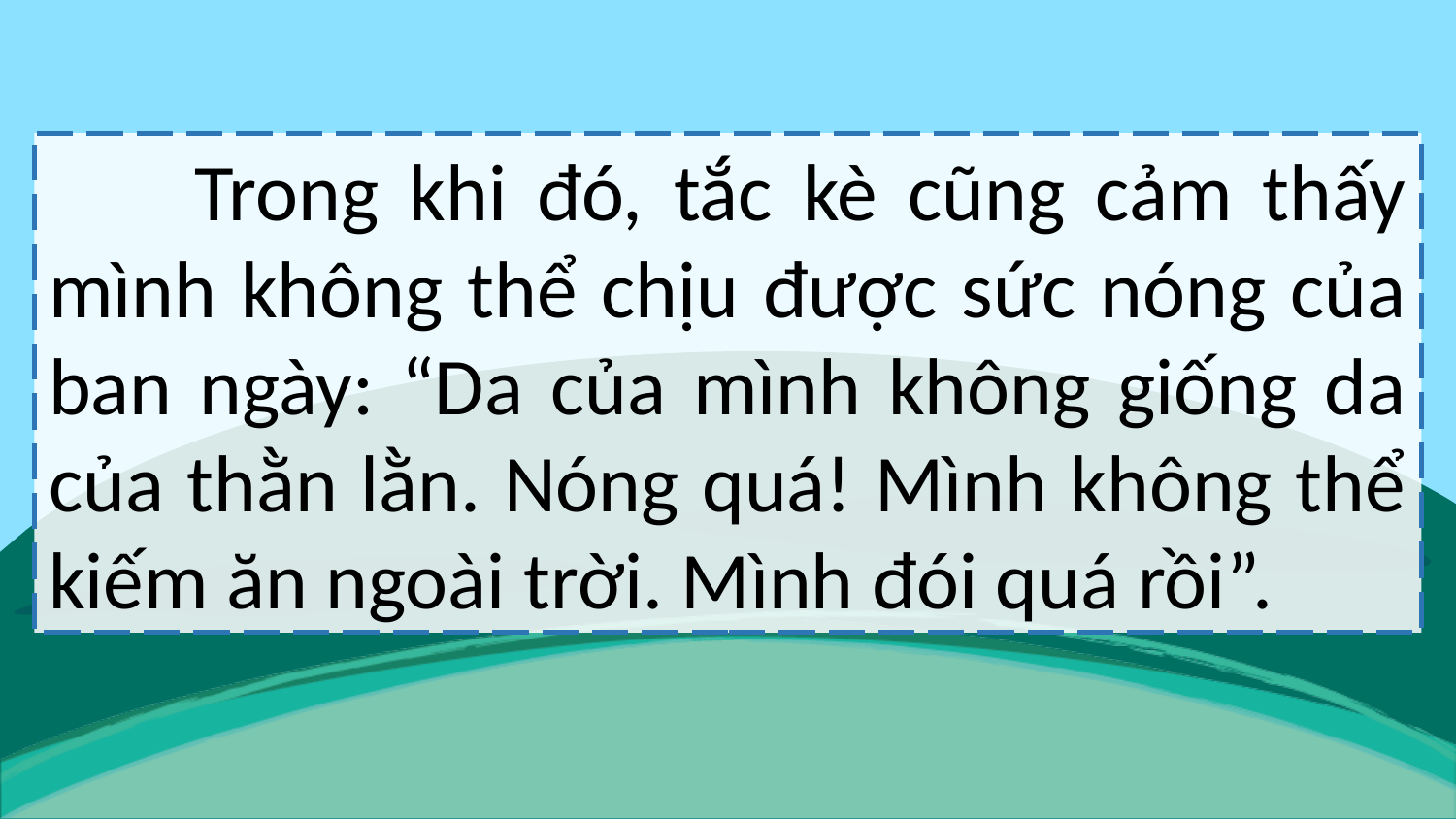

Trong khi đó, tắc kè cũng cảm thấy mình không thể chịu được sức nóng của ban ngày: “Da của mình không giống da của thằn lằn. Nóng quá! Mình không thể kiếm ăn ngoài trời. Mình đói quá rồi”.